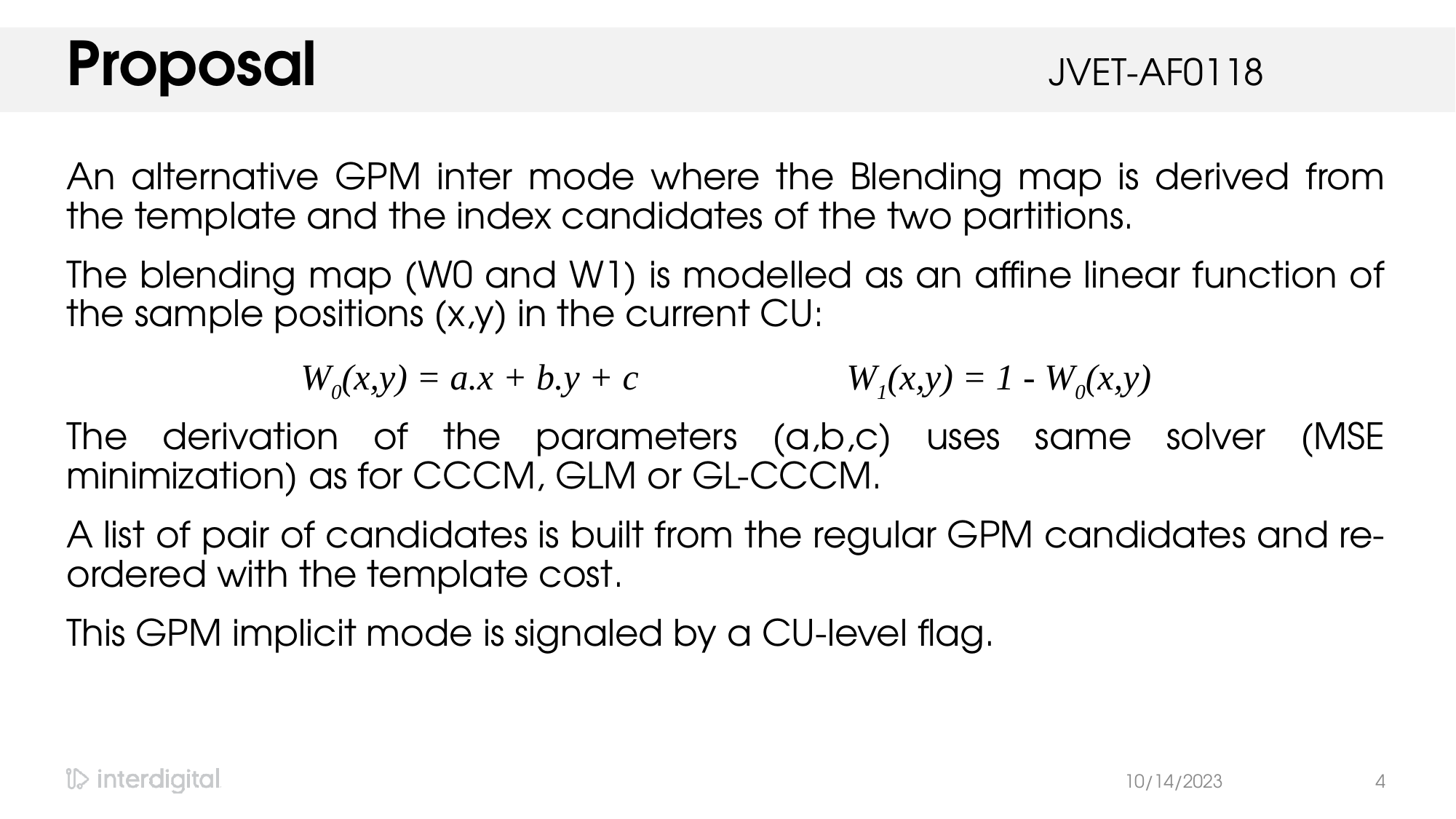

# Proposal						 	JVET-AF0118

An alternative GPM inter mode where the Blending map is derived from the template and the index candidates of the two partitions.
The blending map (W0 and W1) is modelled as an affine linear function of the sample positions (x,y) in the current CU:
W0(x,y) = a.x + b.y + c  	 	W1(x,y) = 1 - W0(x,y)
The derivation of the parameters (a,b,c) uses same solver (MSE minimization) as for CCCM, GLM or GL-CCCM.
A list of pair of candidates is built from the regular GPM candidates and re-ordered with the template cost.
This GPM implicit mode is signaled by a CU-level flag.

10/14/2023
4